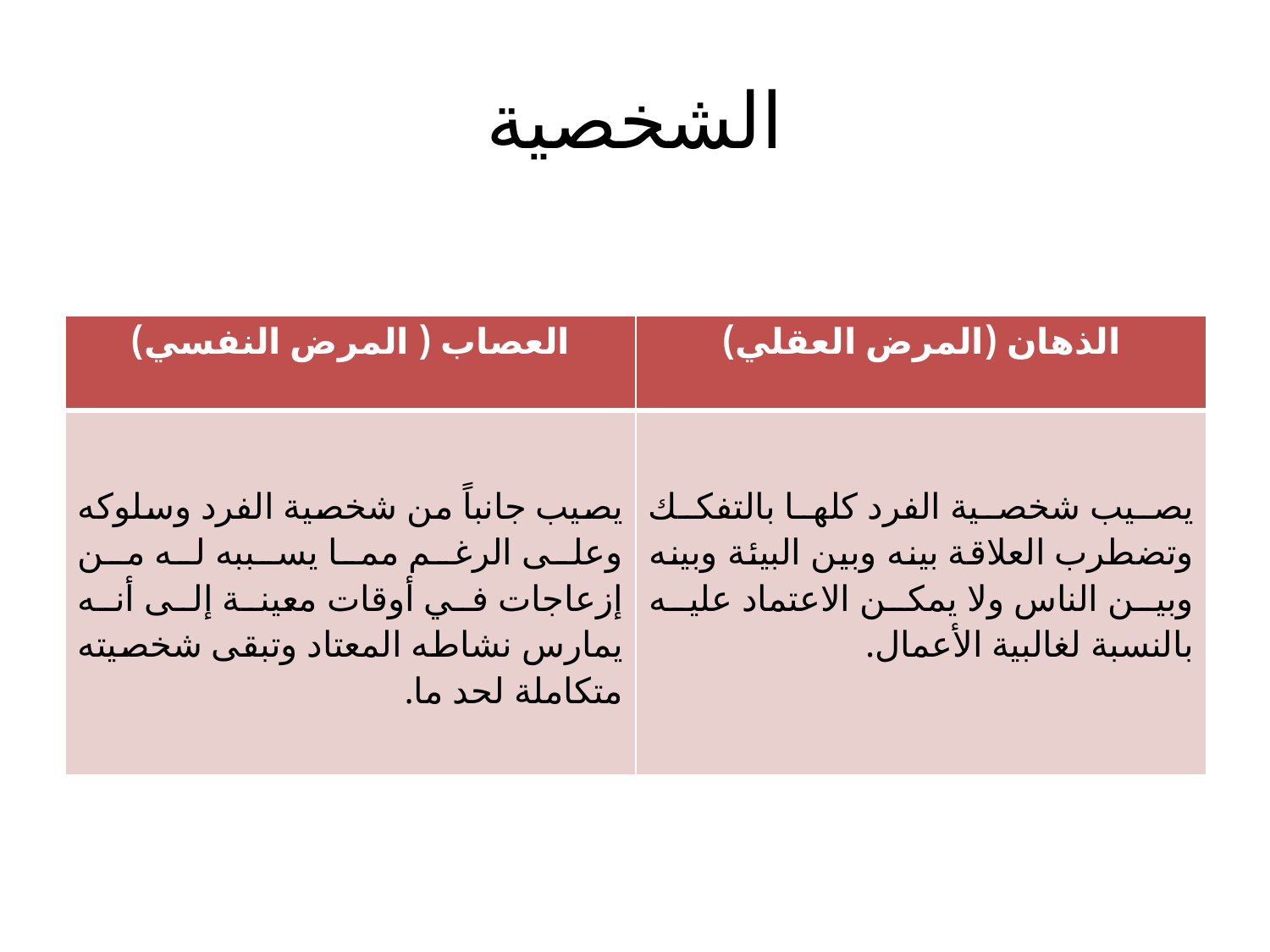

# الشخصية
| العصاب ( المرض النفسي) | الذهان (المرض العقلي) |
| --- | --- |
| يصيب جانباً من شخصية الفرد وسلوكه وعلى الرغم مما يسببه له من إزعاجات في أوقات معينة إلى أنه يمارس نشاطه المعتاد وتبقى شخصيته متكاملة لحد ما. | يصيب شخصية الفرد كلها بالتفكك وتضطرب العلاقة بينه وبين البيئة وبينه وبين الناس ولا يمكن الاعتماد عليه بالنسبة لغالبية الأعمال. |